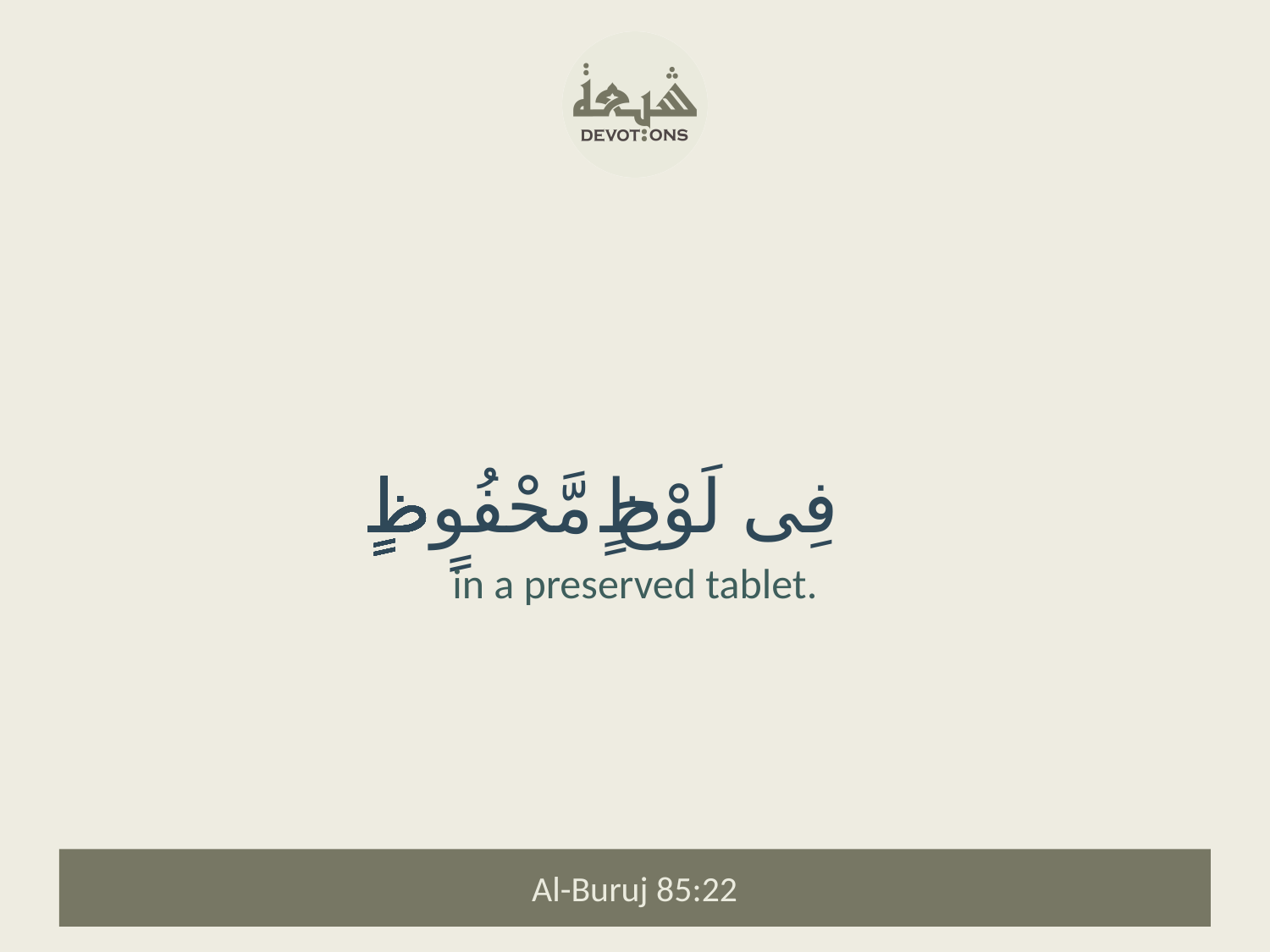

فِى لَوْحٍ مَّحْفُوظٍۭ
in a preserved tablet.
Al-Buruj 85:22